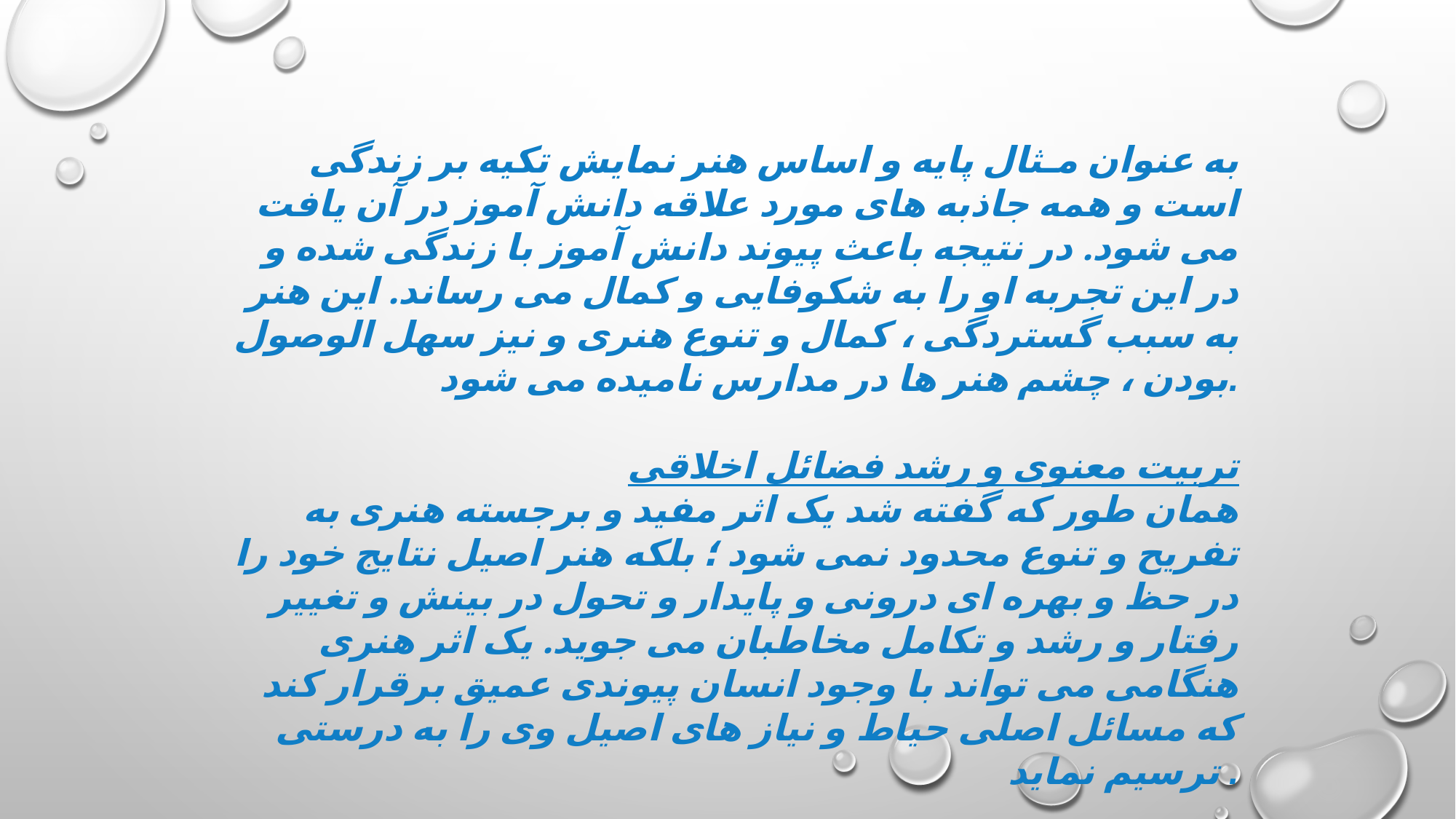

به عنوان مـثال پایه و اساس هنر نمایش تکیه بر زندگی است و همه جاذبه های مورد علاقه دانش آموز در آن یافت می شود. در نتیجه باعث پیوند دانش آموز با زندگی شده و در این تجربه او را به شکوفایی و کمال می رساند. این هنر به سبب گستردگی ، کمال و تنوع هنری و نیز سهل الوصول بودن ، چشم هنر ها در مدارس نامیده می شود.

تربیت معنوی و رشد فضائل اخلاقی
همان طور که گفته شد یک اثر مفید و برجسته هنری به تفریح و تنوع محدود نمی شود ؛ بلکه هنر اصیل نتایج خود را در حظ و بهره ای درونی و پایدار و تحول در بینش و تغییر رفتار و رشد و تکامل مخاطبان می جوید. یک اثر هنری هنگامی می تواند با وجود انسان پیوندی عمیق برقرار کند که مسائل اصلی حیاط و نیاز های اصیل وی را به درستی ترسیم نماید .